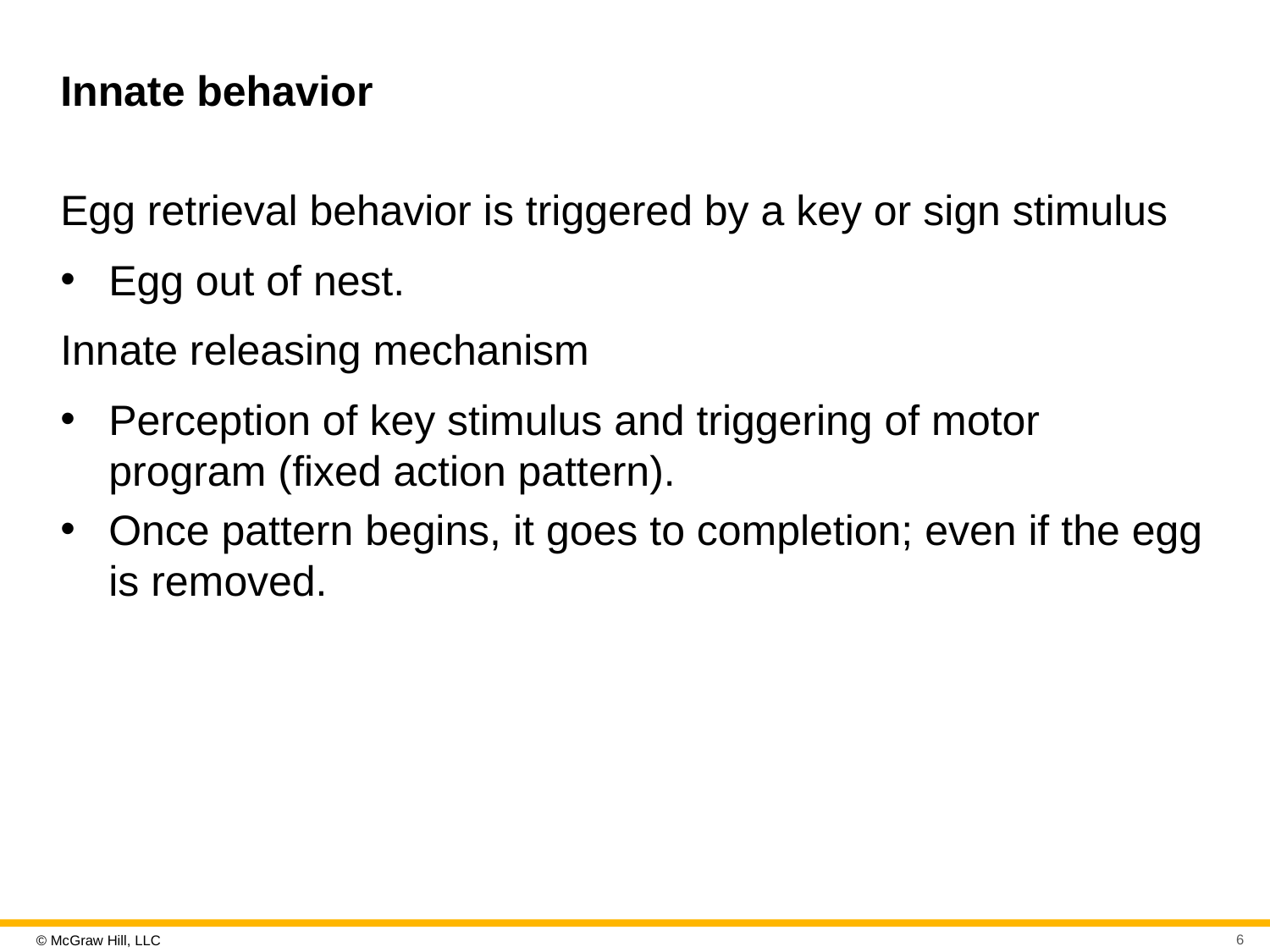

# Innate behavior
Egg retrieval behavior is triggered by a key or sign stimulus
Egg out of nest.
Innate releasing mechanism
Perception of key stimulus and triggering of motor program (fixed action pattern).
Once pattern begins, it goes to completion; even if the egg is removed.
6